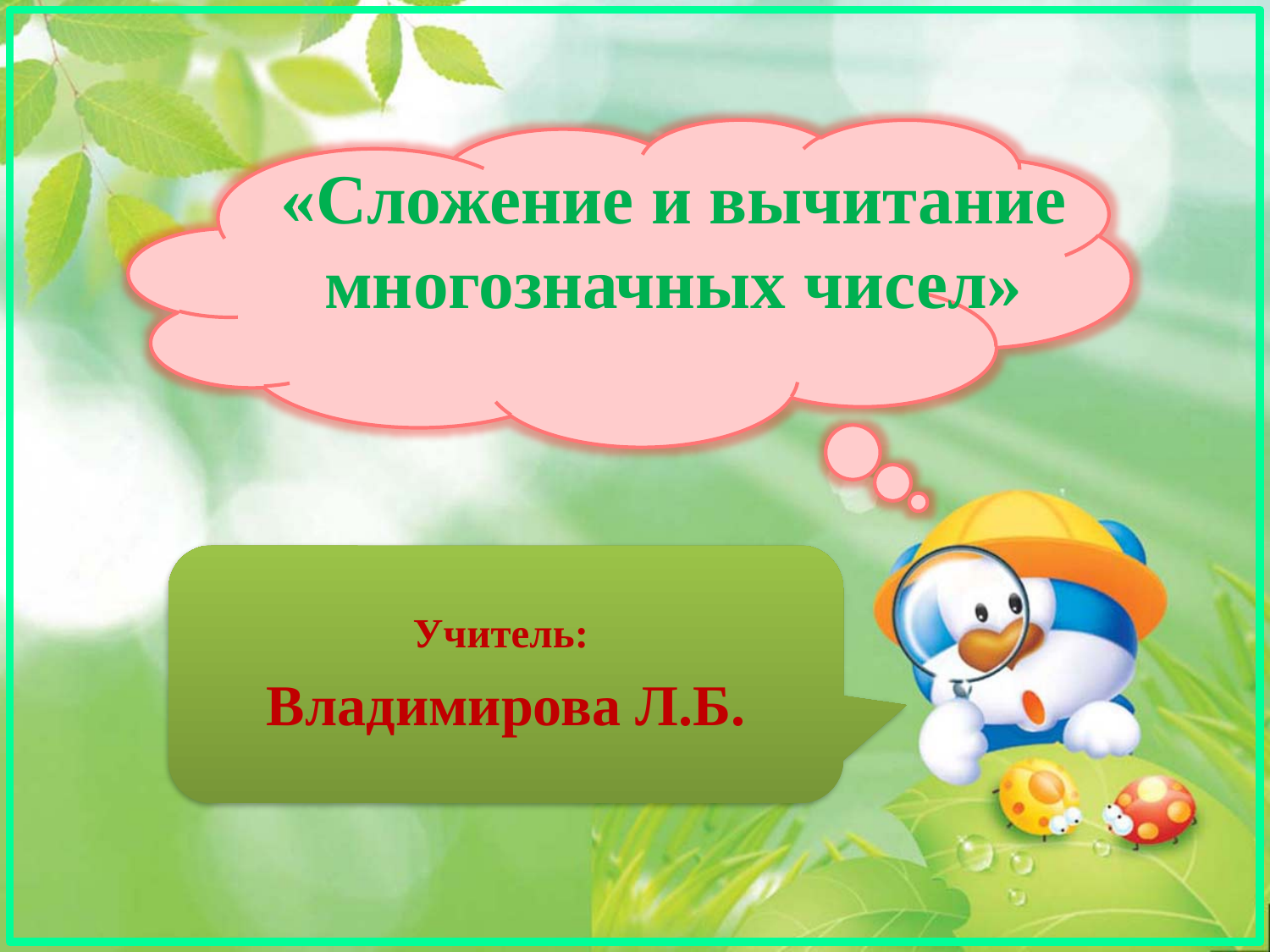

# «Сложение и вычитание многозначных чисел»

Учитель:
Владимирова Л.Б.